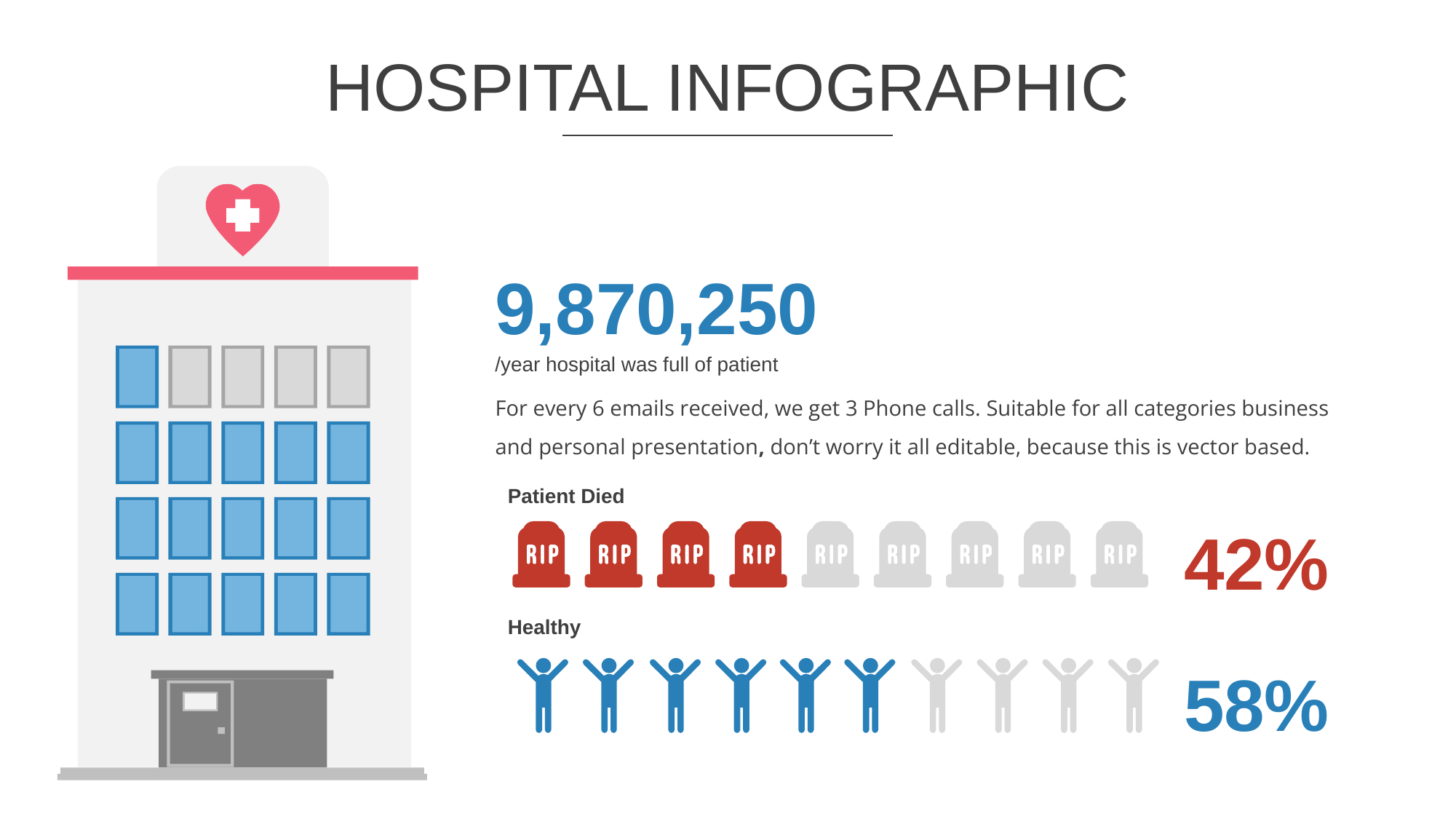

# HOSPITAL INFOGRAPHIC

9,870,250

/year hospital was full of patient

For every 6 emails received, we get 3 Phone calls. Suitable for all categories business and personal presentation, don’t worry it all editable, because this is vector based.

Patient Died

42%

Healthy
58%